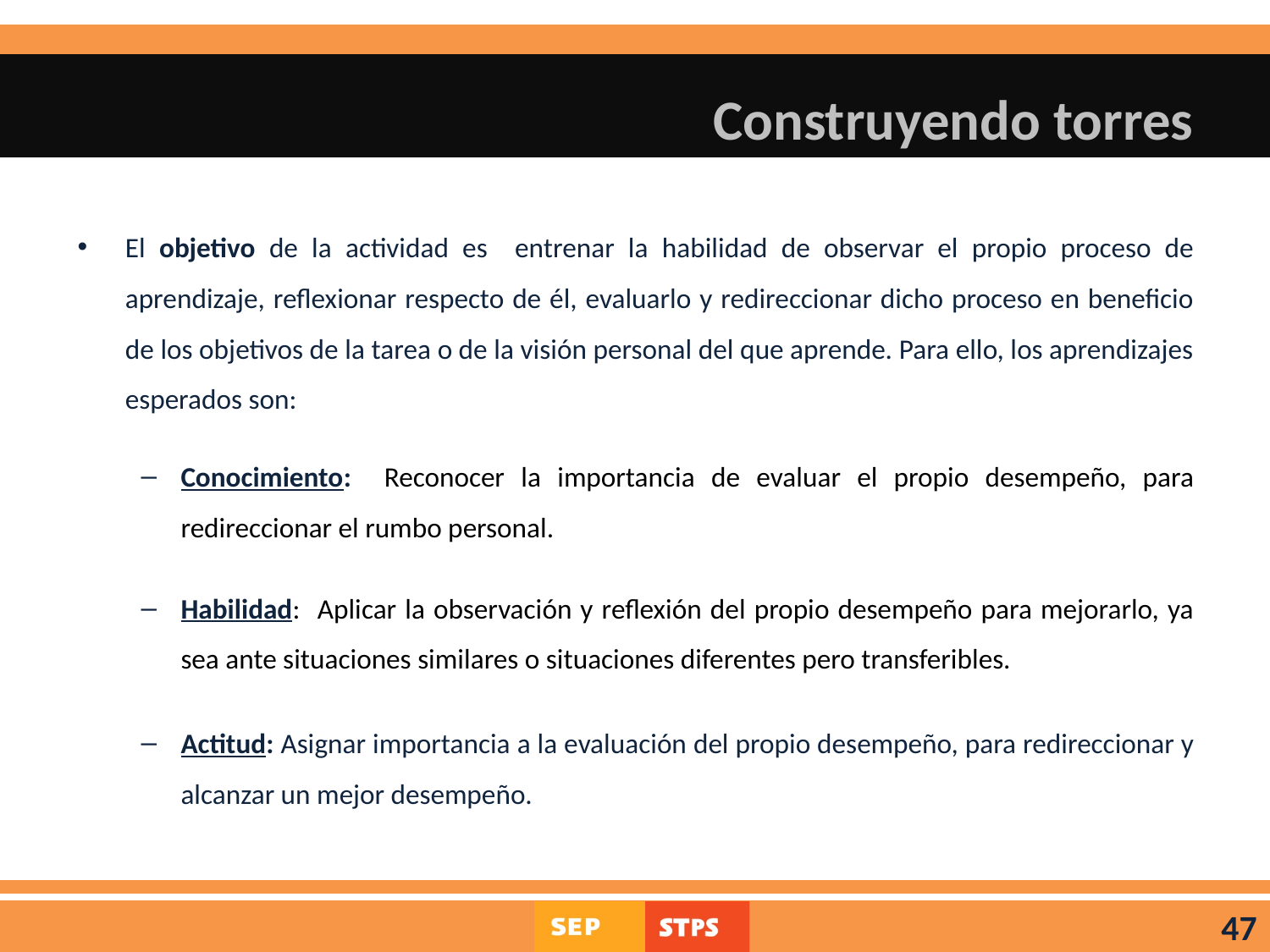

# Construyendo torres
El objetivo de la actividad es  entrenar la habilidad de observar el propio proceso de aprendizaje, reflexionar respecto de él, evaluarlo y redireccionar dicho proceso en beneficio de los objetivos de la tarea o de la visión personal del que aprende. Para ello, los aprendizajes esperados son:

Conocimiento:  Reconocer la importancia de evaluar el propio desempeño, para redireccionar el rumbo personal.

Habilidad:  Aplicar la observación y reflexión del propio desempeño para mejorarlo, ya sea ante situaciones similares o situaciones diferentes pero transferibles.

Actitud: Asignar importancia a la evaluación del propio desempeño, para redireccionar y alcanzar un mejor desempeño.

47